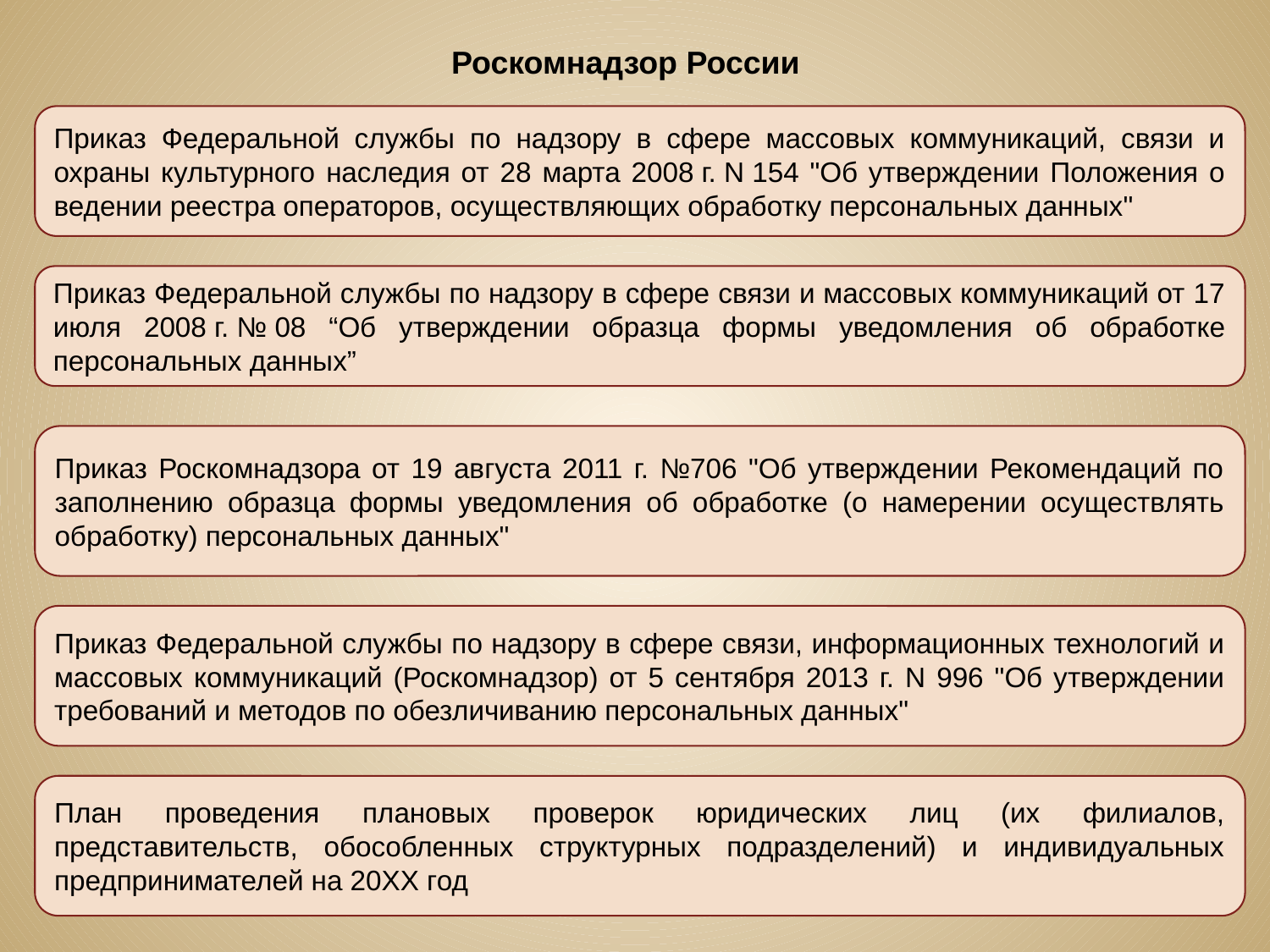

Роскомнадзор России
Приказ Федеральной службы по надзору в сфере массовых коммуникаций, связи и охраны культурного наследия от 28 марта 2008 г. N 154 "Об утверждении Положения о ведении реестра операторов, осуществляющих обработку персональных данных"
Приказ Федеральной службы по надзору в сфере связи и массовых коммуникаций от 17 июля 2008 г. № 08 “Об утверждении образца формы уведомления об обработке персональных данных”
Приказ Роскомнадзора от 19 августа 2011 г. №706 "Об утверждении Рекомендаций по заполнению образца формы уведомления об обработке (о намерении осуществлять обработку) персональных данных"
Приказ Федеральной службы по надзору в сфере связи, информационных технологий и массовых коммуникаций (Роскомнадзор) от 5 сентября 2013 г. N 996 "Об утверждении требований и методов по обезличиванию персональных данных"
План проведения плановых проверок юридических лиц (их филиалов, представительств, обособленных структурных подразделений) и индивидуальных предпринимателей на 20ХХ год